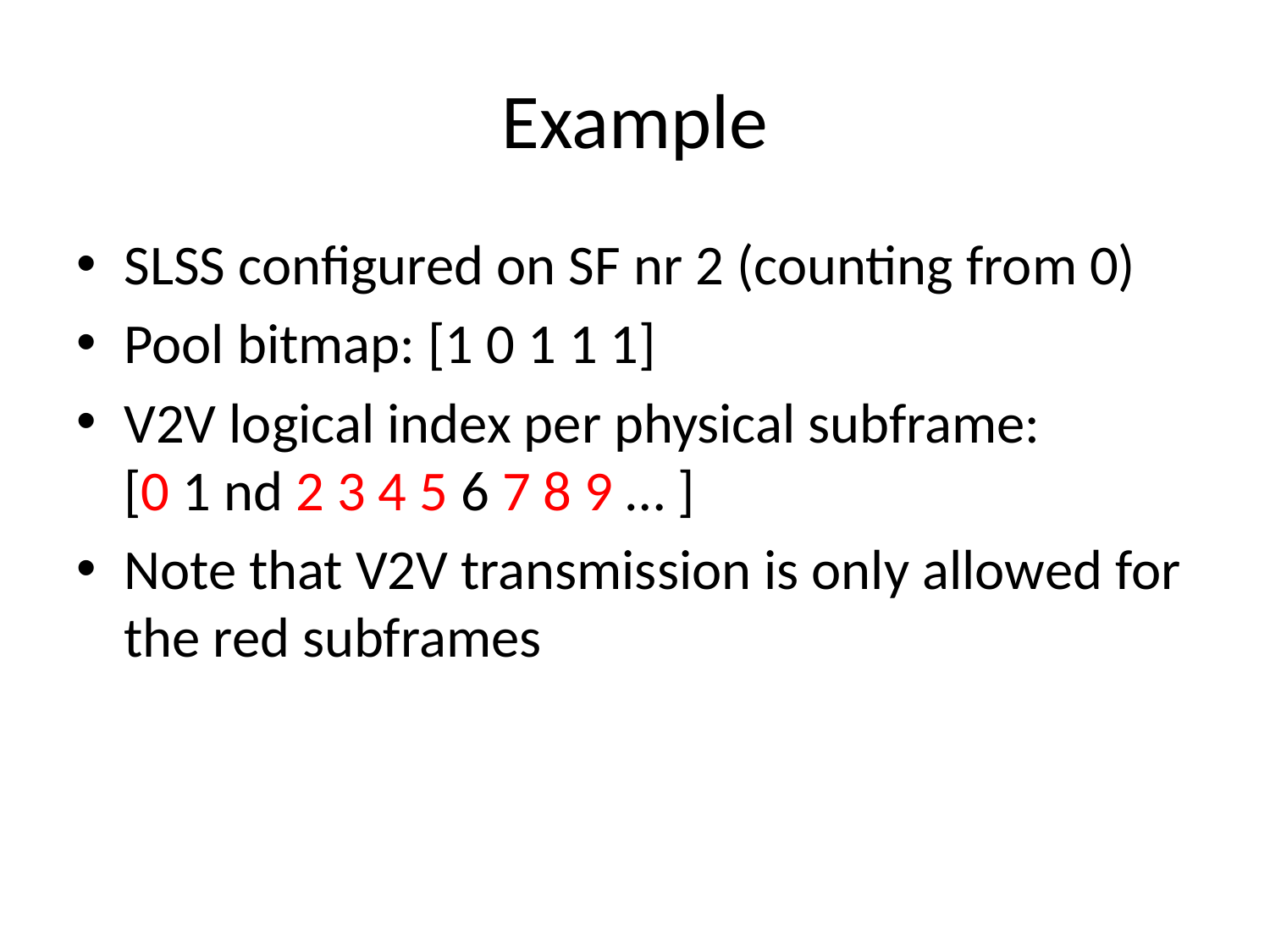

# Example
SLSS configured on SF nr 2 (counting from 0)
Pool bitmap: [1 0 1 1 1]
V2V logical index per physical subframe:
[0 1 nd 2 3 4 5 6 7 8 9 … ]
Note that V2V transmission is only allowed for the red subframes